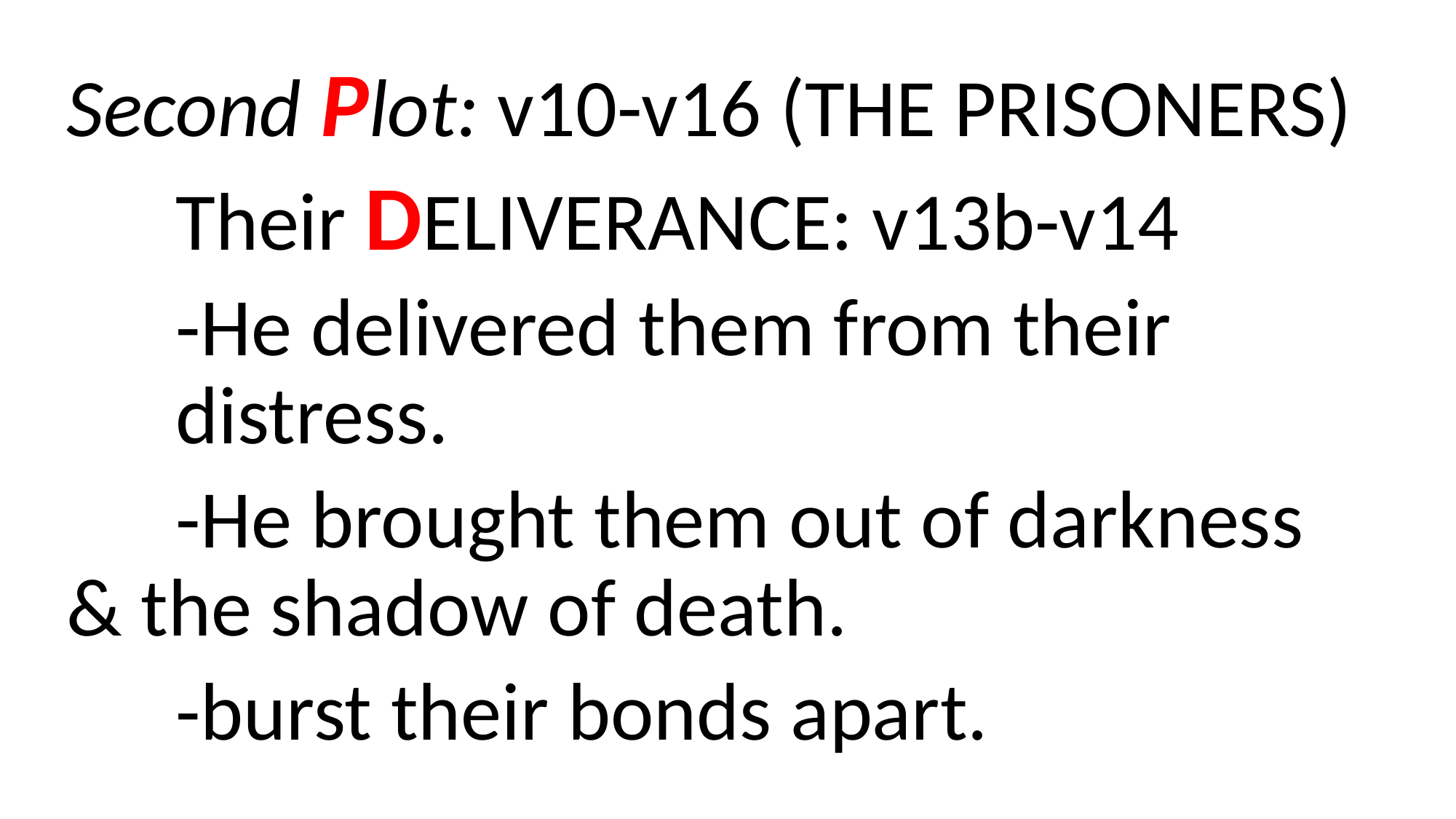

Second Plot: v10-v16 (THE PRISONERS)
	Their DELIVERANCE: v13b-v14
	-He delivered them from their 			distress.
	-He brought them out of darkness 	& the shadow of death.
	-burst their bonds apart.